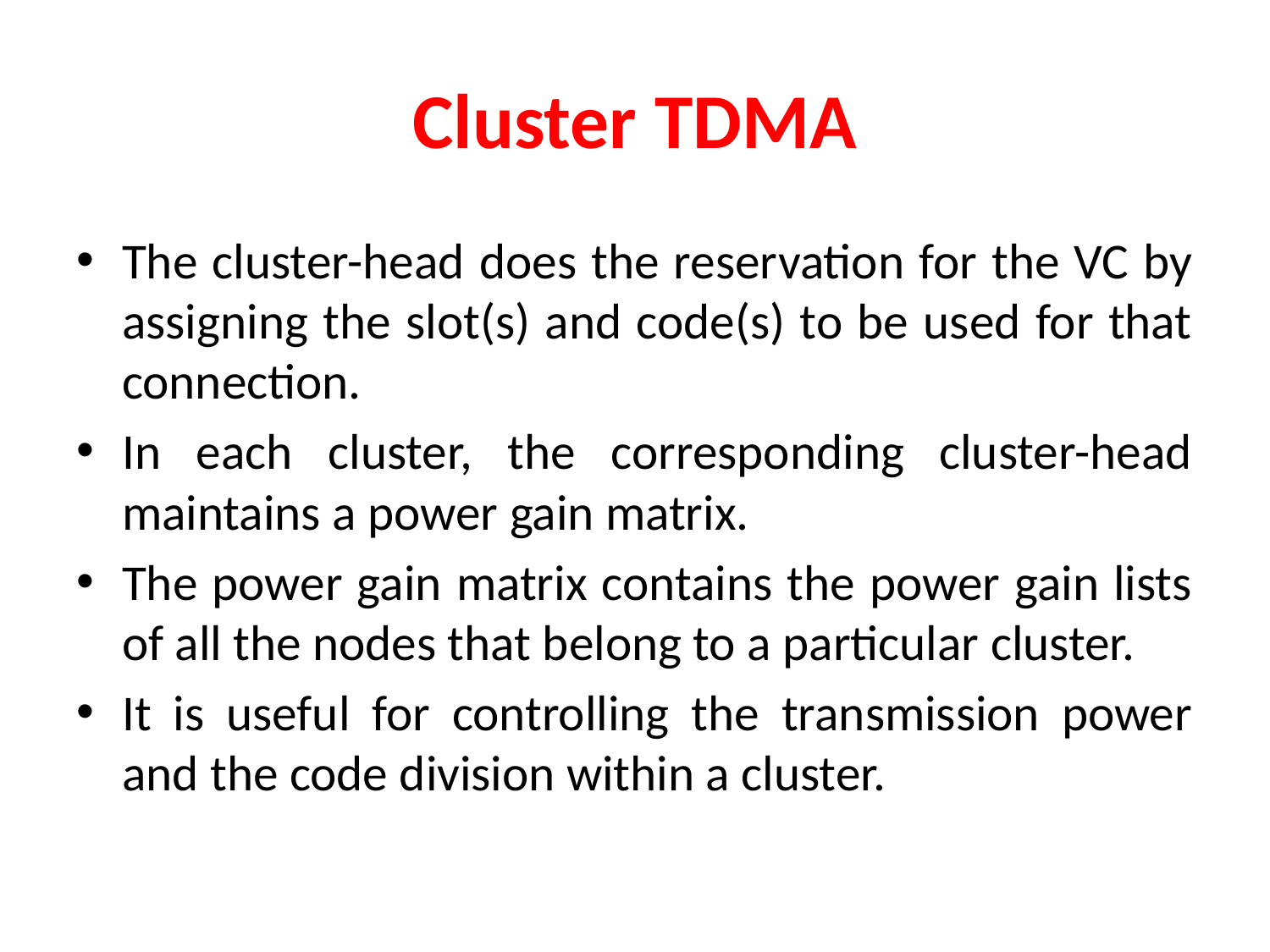

# Cluster TDMA
The cluster-head does the reservation for the VC by assigning the slot(s) and code(s) to be used for that connection.
In each cluster, the corresponding cluster-head maintains a power gain matrix.
The power gain matrix contains the power gain lists of all the nodes that belong to a particular cluster.
It is useful for controlling the transmission power and the code division within a cluster.